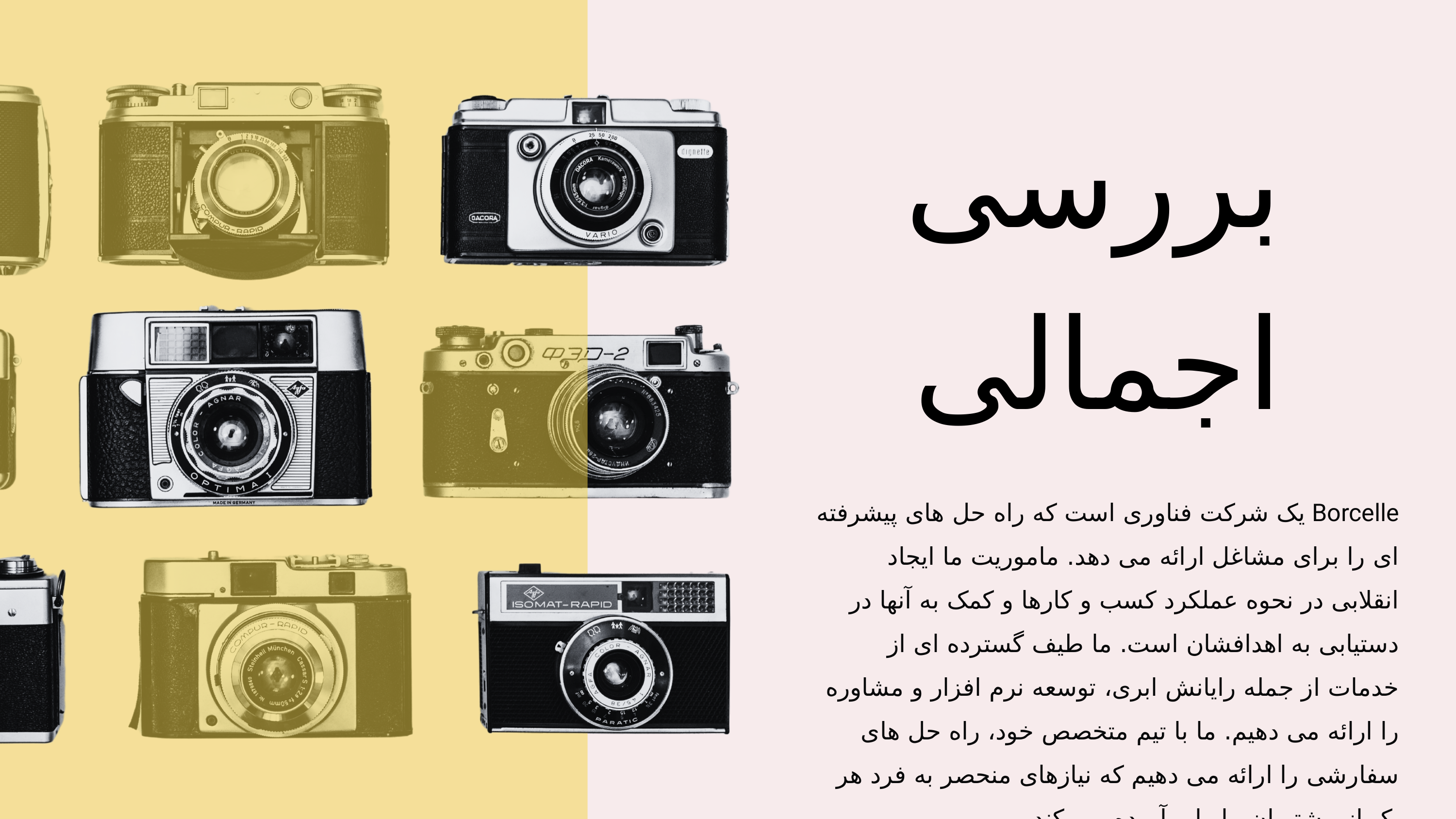

بررسی اجمالی

Borcelle یک شرکت فناوری است که راه حل های پیشرفته ای را برای مشاغل ارائه می دهد. ماموریت ما ایجاد انقلابی در نحوه عملکرد کسب و کارها و کمک به آنها در دستیابی به اهدافشان است. ما طیف گسترده ای از خدمات از جمله رایانش ابری، توسعه نرم افزار و مشاوره را ارائه می دهیم. ما با تیم متخصص خود، راه حل های سفارشی را ارائه می دهیم که نیازهای منحصر به فرد هر یک از مشتریان ما را برآورده می کند.